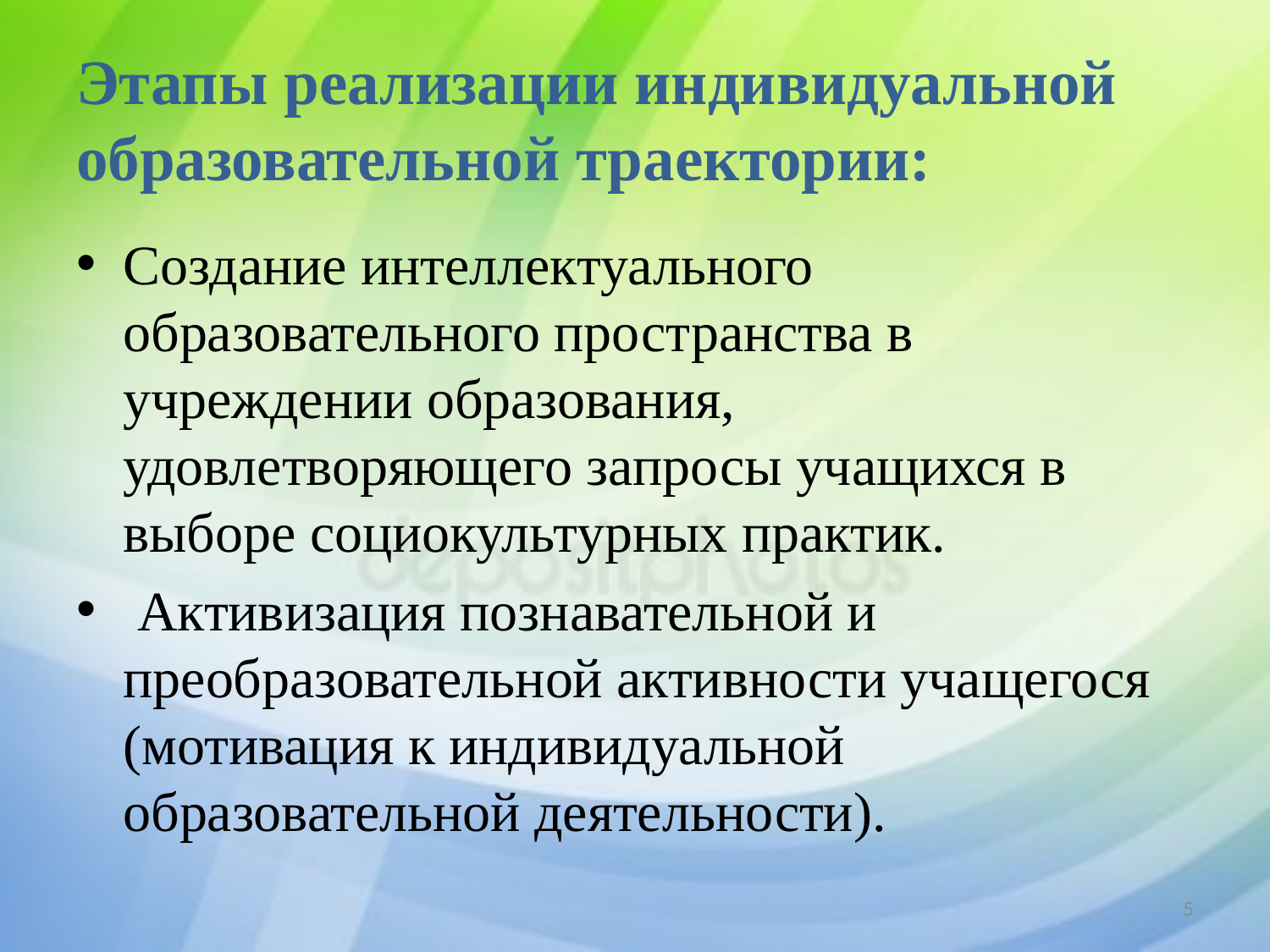

# Этапы реализации индивидуальной образовательной траектории:
Создание интеллектуального образовательного пространства в учреждении образования, удовлетворяющего запросы учащихся в выборе социокультурных практик.
 Активизация познавательной и преобразовательной активности учащегося (мотивация к индивидуальной образовательной деятельности).

5